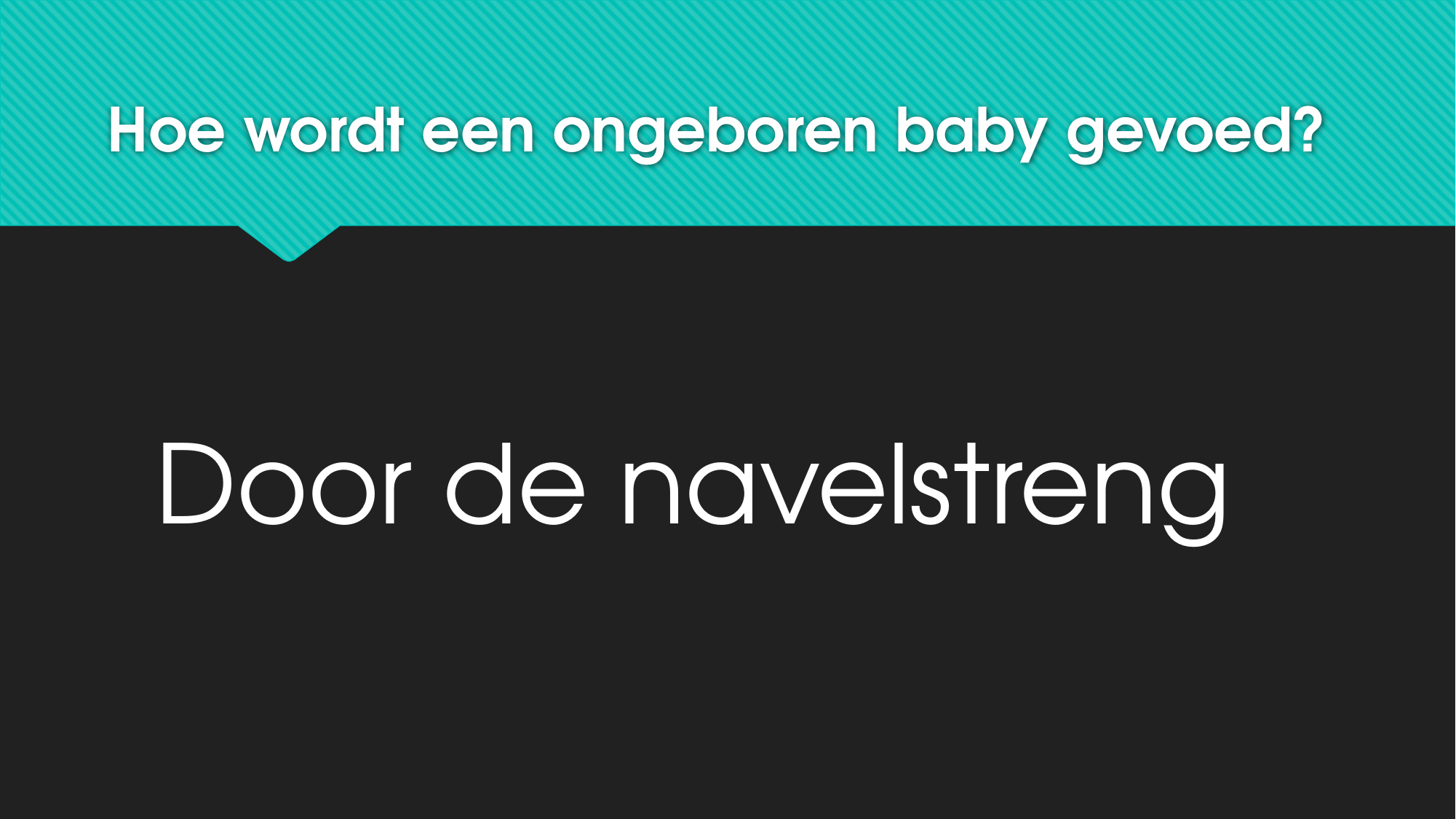

# Hoe wordt een ongeboren baby gevoed?

Door de navelstreng